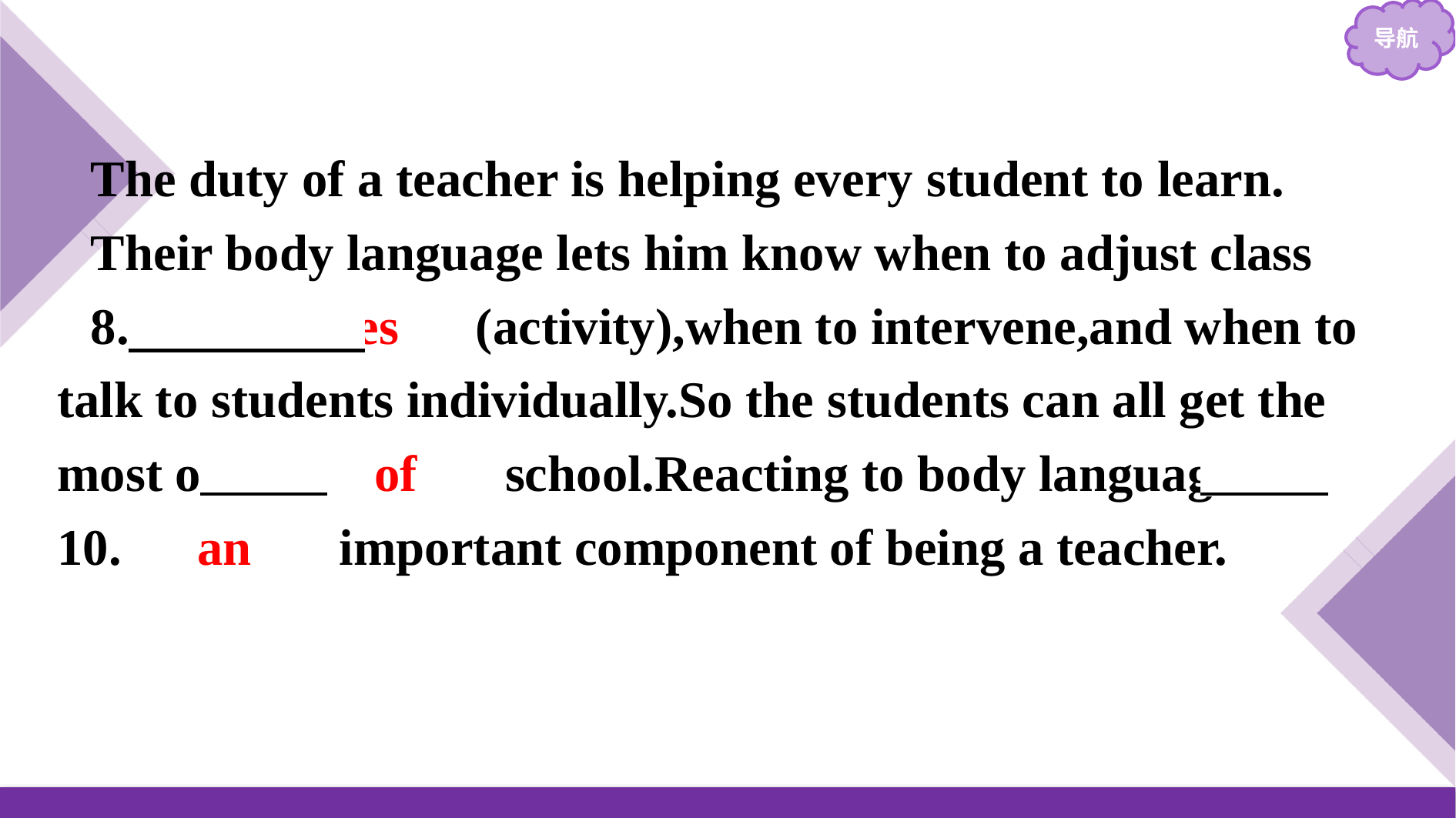

The duty of a teacher is helping every student to learn.
Their body language lets him know when to adjust class
8.　activities　(activity),when to intervene,and when to talk to students individually.So the students can all get the most out 9.　of　 school.Reacting to body language is 10.　an　 important component of being a teacher.